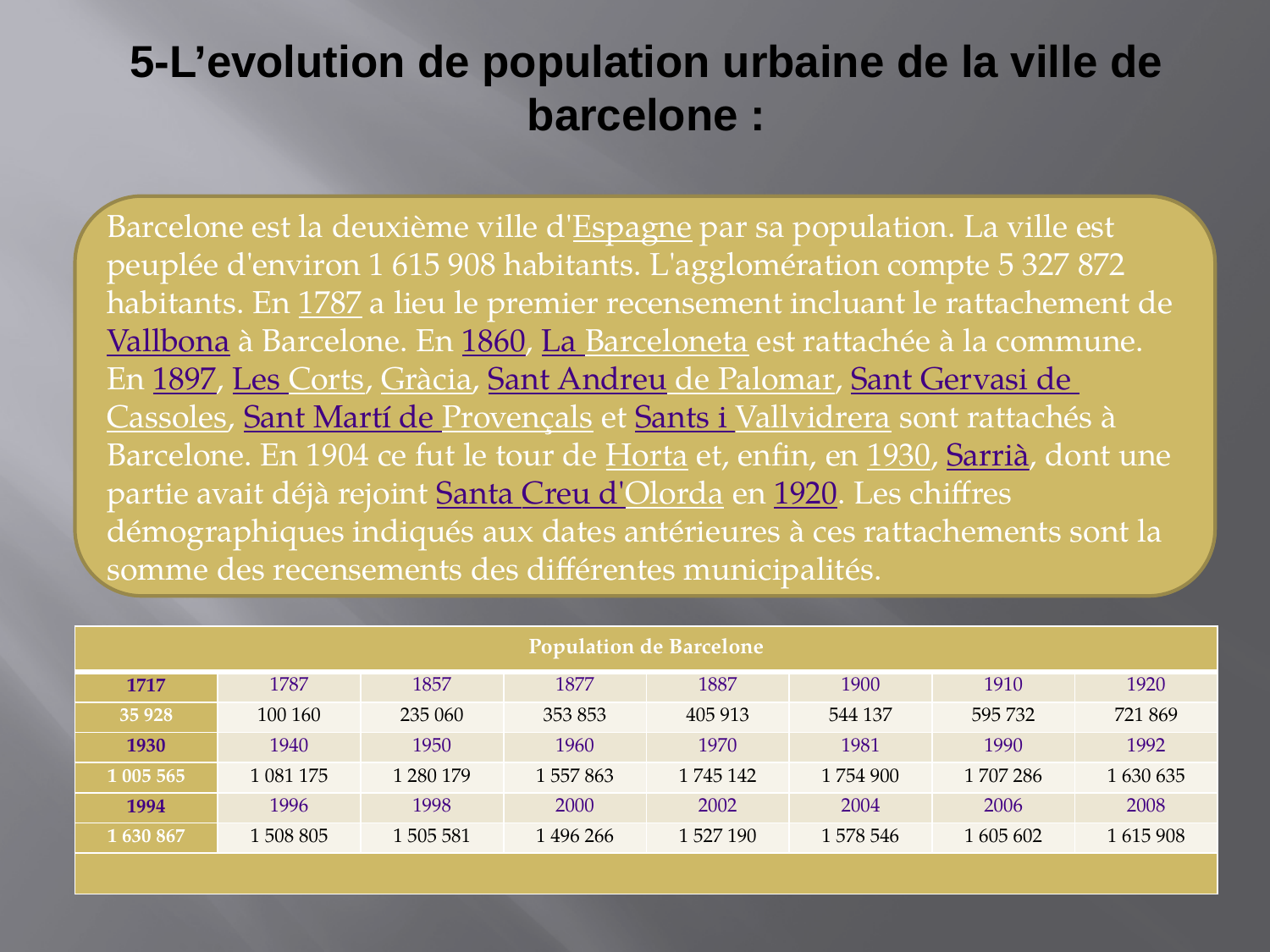

# 5-L’evolution de population urbaine de la ville de barcelone :
Barcelone est la deuxième ville d'Espagne par sa population. La ville est peuplée d'environ 1 615 908 habitants. L'agglomération compte 5 327 872 habitants. En 1787 a lieu le premier recensement incluant le rattachement de Vallbona à Barcelone. En 1860, La Barceloneta est rattachée à la commune. En 1897, Les Corts, Gràcia, Sant Andreu de Palomar, Sant Gervasi de Cassoles, Sant Martí de Provençals et Sants i Vallvidrera sont rattachés à Barcelone. En 1904 ce fut le tour de Horta et, enfin, en 1930, Sarrià, dont une partie avait déjà rejoint Santa Creu d'Olorda en 1920. Les chiffres démographiques indiqués aux dates antérieures à ces rattachements sont la somme des recensements des différentes municipalités.
| Population de Barcelone |  |  |  |  |  |  |  |
| --- | --- | --- | --- | --- | --- | --- | --- |
| 1717 | 1787 | 1857 | 1877 | 1887 | 1900 | 1910 | 1920 |
| 35 928 | 100 160 | 235 060 | 353 853 | 405 913 | 544 137 | 595 732 | 721 869 |
| 1930 | 1940 | 1950 | 1960 | 1970 | 1981 | 1990 | 1992 |
| 1 005 565 | 1 081 175 | 1 280 179 | 1 557 863 | 1 745 142 | 1 754 900 | 1 707 286 | 1 630 635 |
| 1994 | 1996 | 1998 | 2000 | 2002 | 2004 | 2006 | 2008 |
| 1 630 867 | 1 508 805 | 1 505 581 | 1 496 266 | 1 527 190 | 1 578 546 | 1 605 602 | 1 615 908 |
|  |  |  |  |  |  |  |  |